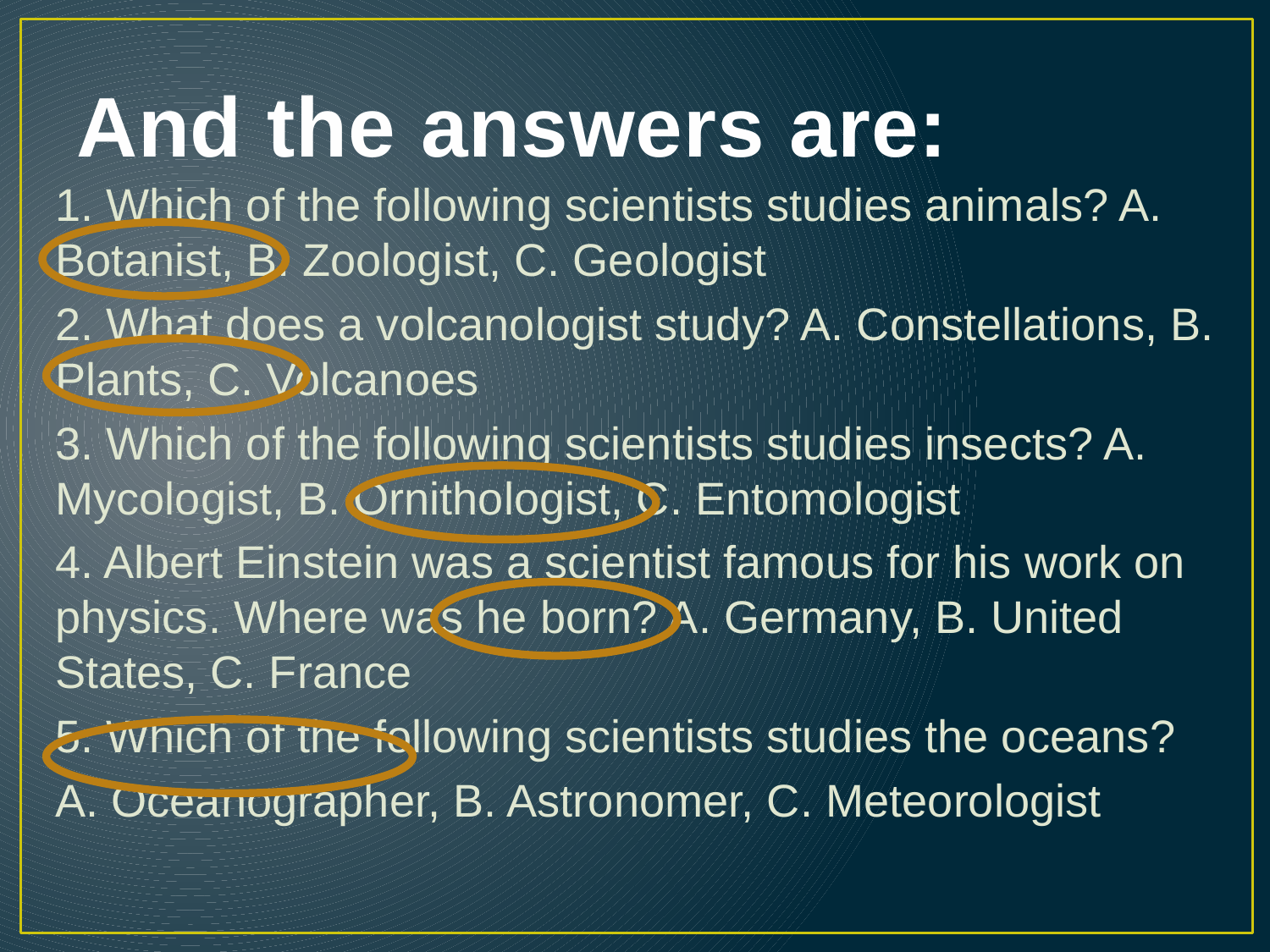

# And the answers are:
1. Which of the following scientists studies animals? A. Botanist, B. Zoologist, C. Geologist
2. What does a volcanologist study? A. Constellations, B. Plants, C. Volcanoes
3. Which of the following scientists studies insects? A. Mycologist, B. Ornithologist, C. Entomologist
4. Albert Einstein was a scientist famous for his work on physics. Where was he born? A. Germany, B. United States, C. France
5. Which of the following scientists studies the oceans?
A. Oceanographer, B. Astronomer, C. Meteorologist